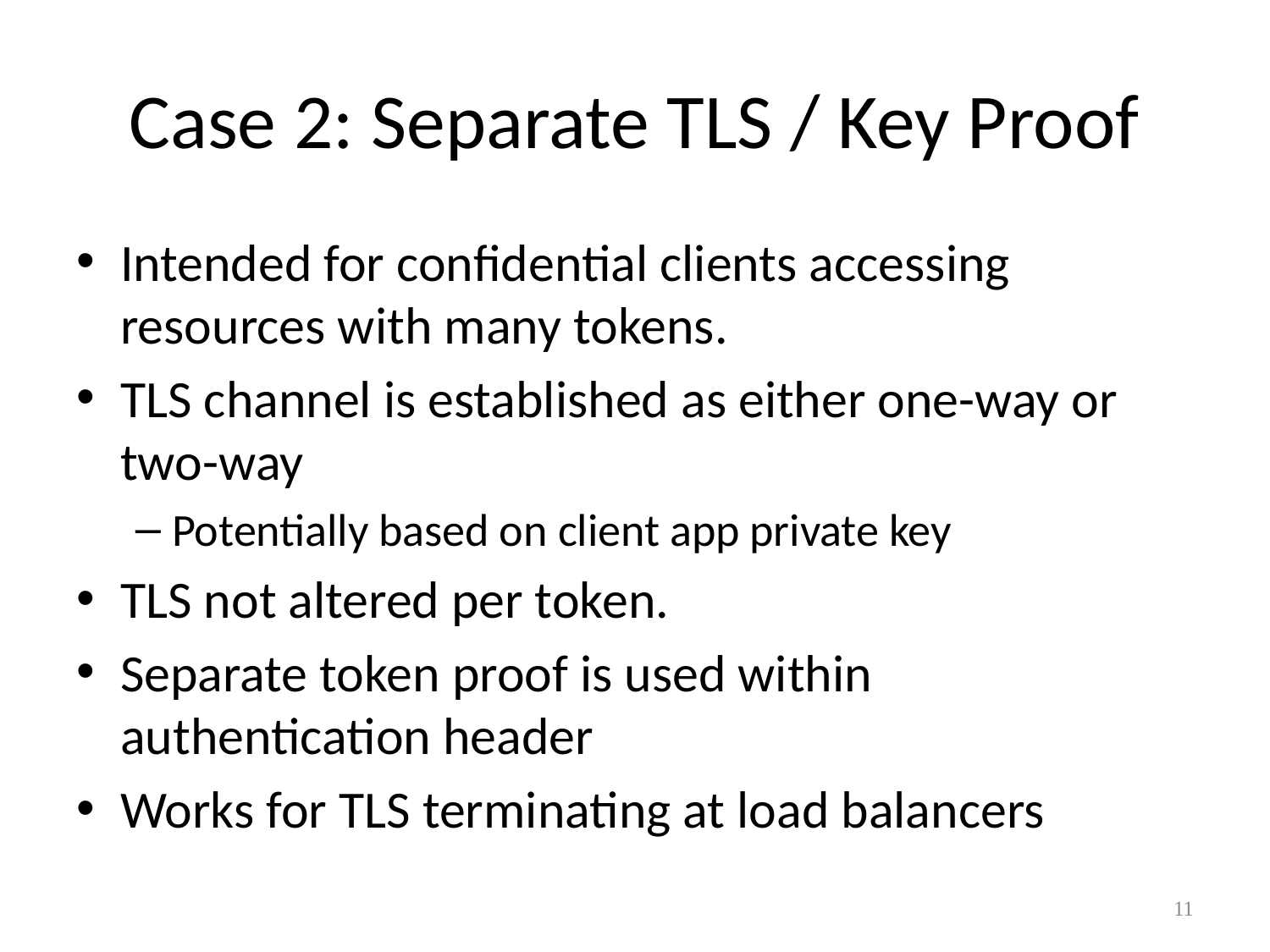

# Case 2: Separate TLS / Key Proof
Intended for confidential clients accessing resources with many tokens.
TLS channel is established as either one-way or two-way
Potentially based on client app private key
TLS not altered per token.
Separate token proof is used within authentication header
Works for TLS terminating at load balancers
12-07-03
CONFIDENTIAL
11